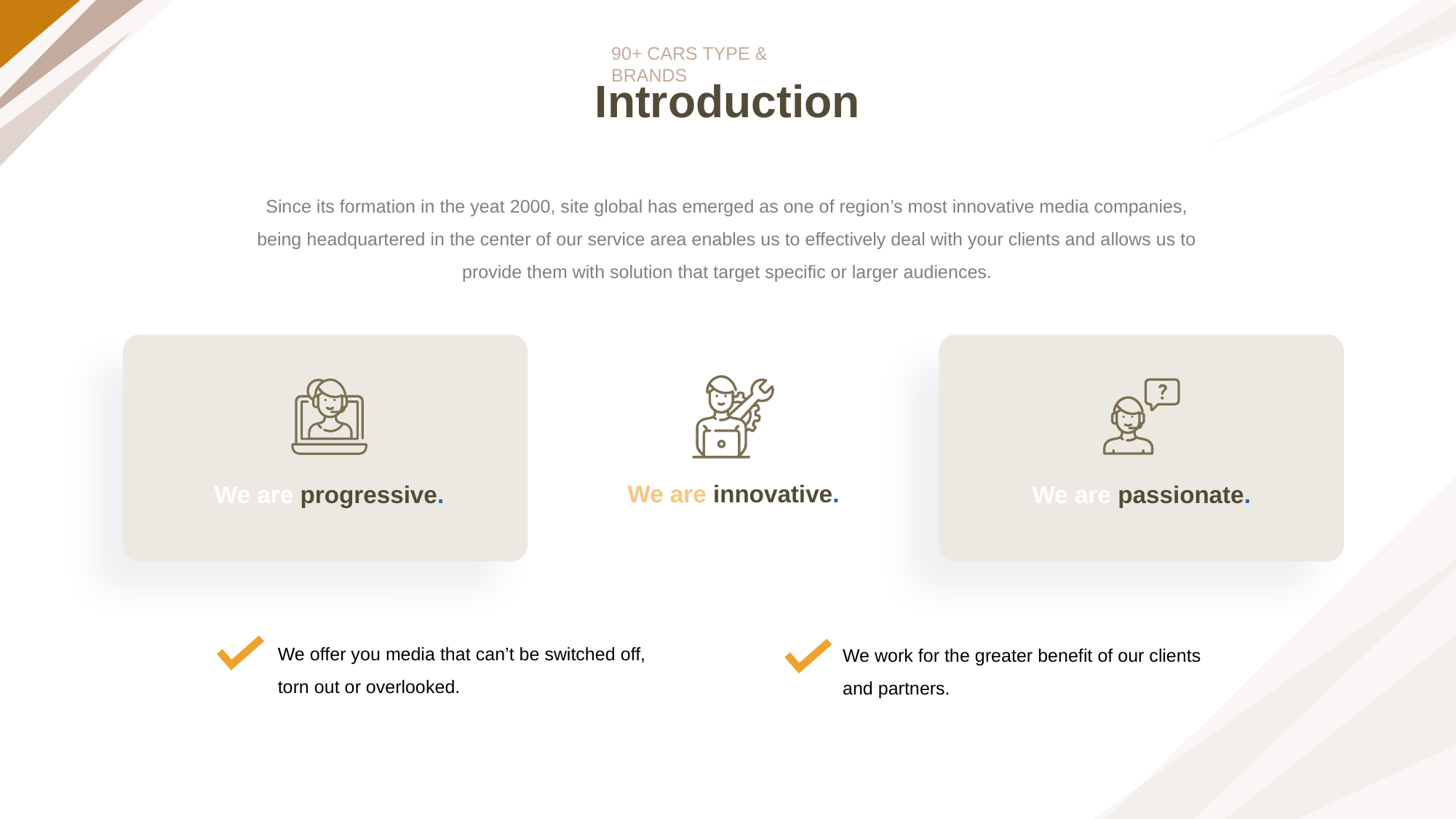

90+ CARS TYPE & BRANDS
# Introduction
Since its formation in the yeat 2000, site global has emerged as one of region’s most innovative media companies, being headquartered in the center of our service area enables us to effectively deal with your clients and allows us to provide them with solution that target specific or larger audiences.

We are innovative.
We are progressive.
We are passionate.
We offer you media that can’t be switched off, torn out or overlooked.

We work for the greater benefit of our clients and partners.